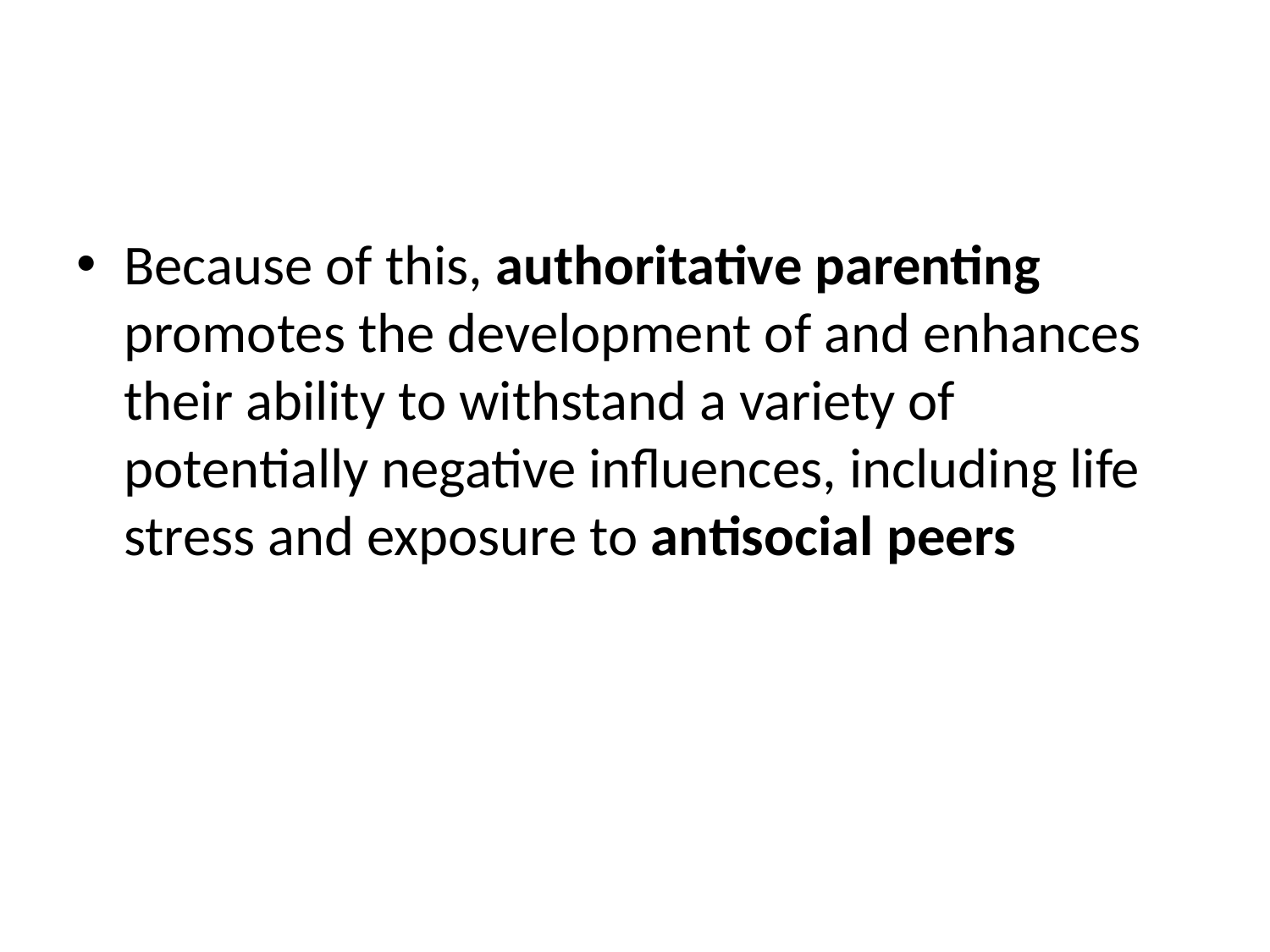

#
Because of this, authoritative parenting promotes the development of and enhances their ability to withstand a variety of potentially negative influences, including life stress and exposure to antisocial peers